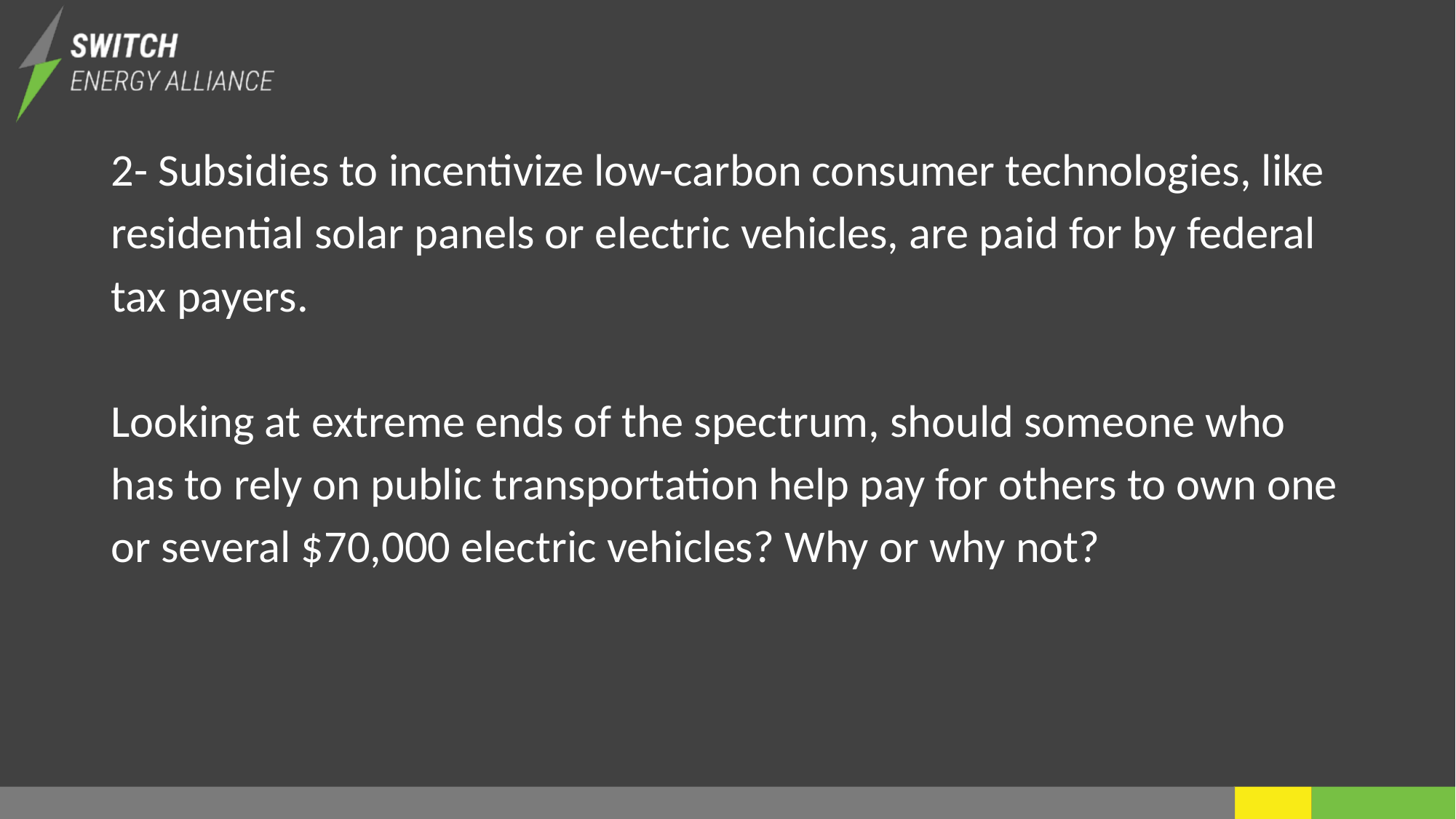

2- Subsidies to incentivize low-carbon consumer technologies, like residential solar panels or electric vehicles, are paid for by federal tax payers.

Looking at extreme ends of the spectrum, should someone who has to rely on public transportation help pay for others to own one or several $70,000 electric vehicles? Why or why not?